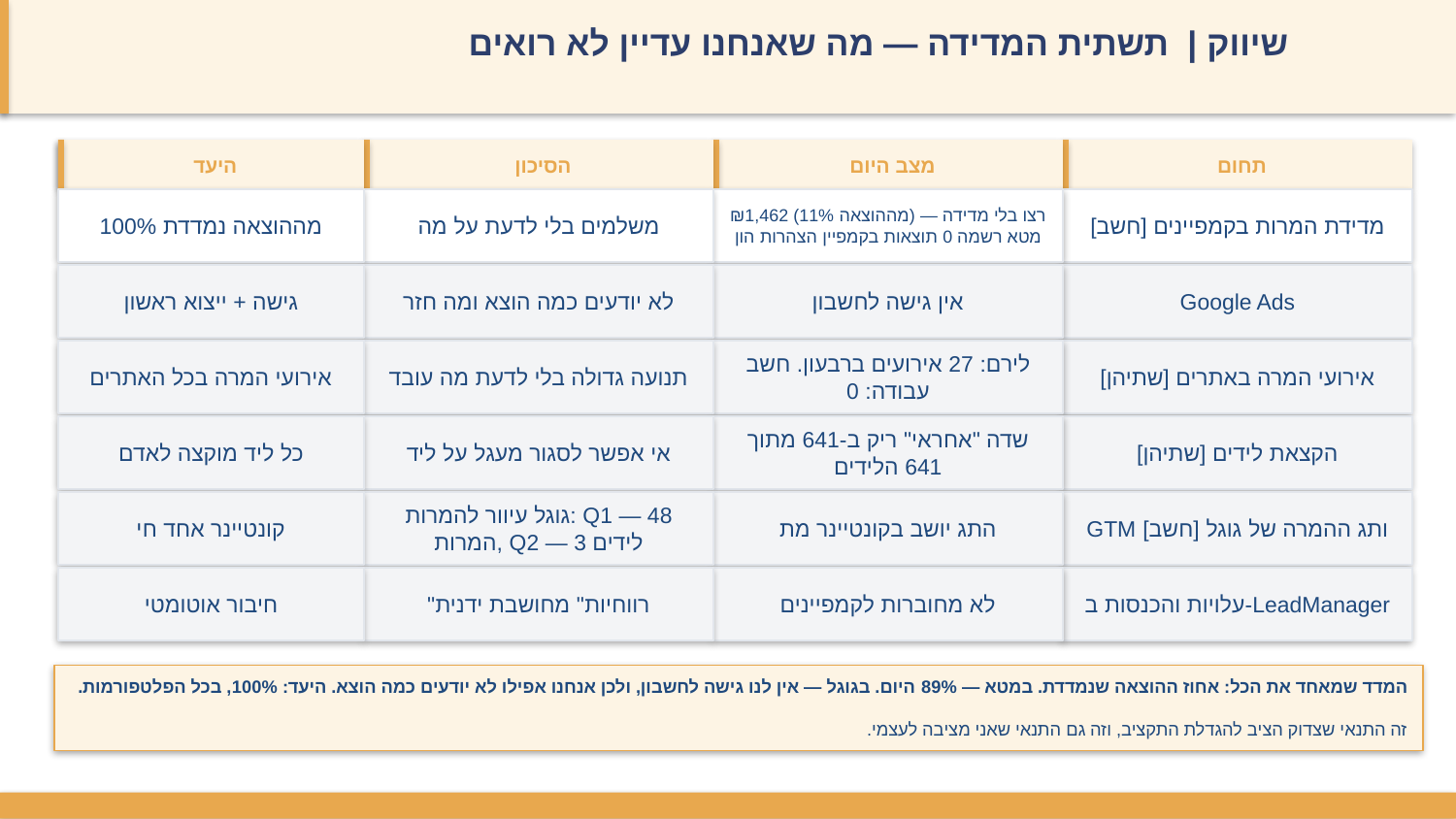

שיווק |  תשתית המדידה — מה שאנחנו עדיין לא רואים

היעד
הסיכון
מצב היום
תחום
100% מההוצאה נמדדת
משלמים בלי לדעת על מה
₪1,462 (11% מההוצאה) רצו בלי מדידה — מטא רשמה 0 תוצאות בקמפיין הצהרות הון
מדידת המרות בקמפיינים [חשב]
גישה + ייצוא ראשון
לא יודעים כמה הוצא ומה חזר
אין גישה לחשבון
Google Ads
אירועי המרה בכל האתרים
תנועה גדולה בלי לדעת מה עובד
לירם: 27 אירועים ברבעון. חשב עבודה: 0
אירועי המרה באתרים [שתיהן]
כל ליד מוקצה לאדם
אי אפשר לסגור מעגל על ליד
שדה "אחראי" ריק ב-641 מתוך 641 הלידים
הקצאת לידים [שתיהן]
קונטיינר אחד חי
גוגל עיוור להמרות: Q1 — 48 המרות, Q2 — 3 לידים
התג יושב בקונטיינר מת
GTM ותג ההמרה של גוגל [חשב]
חיבור אוטומטי
"רווחיות" מחושבת ידנית
לא מחוברות לקמפיינים
עלויות והכנסות ב-LeadManager
המדד שמאחד את הכל: אחוז ההוצאה שנמדדת. במטא — 89% היום. בגוגל — אין לנו גישה לחשבון, ולכן אנחנו אפילו לא יודעים כמה הוצא. היעד: 100%, בכל הפלטפורמות.
זה התנאי שצדוק הציב להגדלת התקציב, וזה גם התנאי שאני מציבה לעצמי.